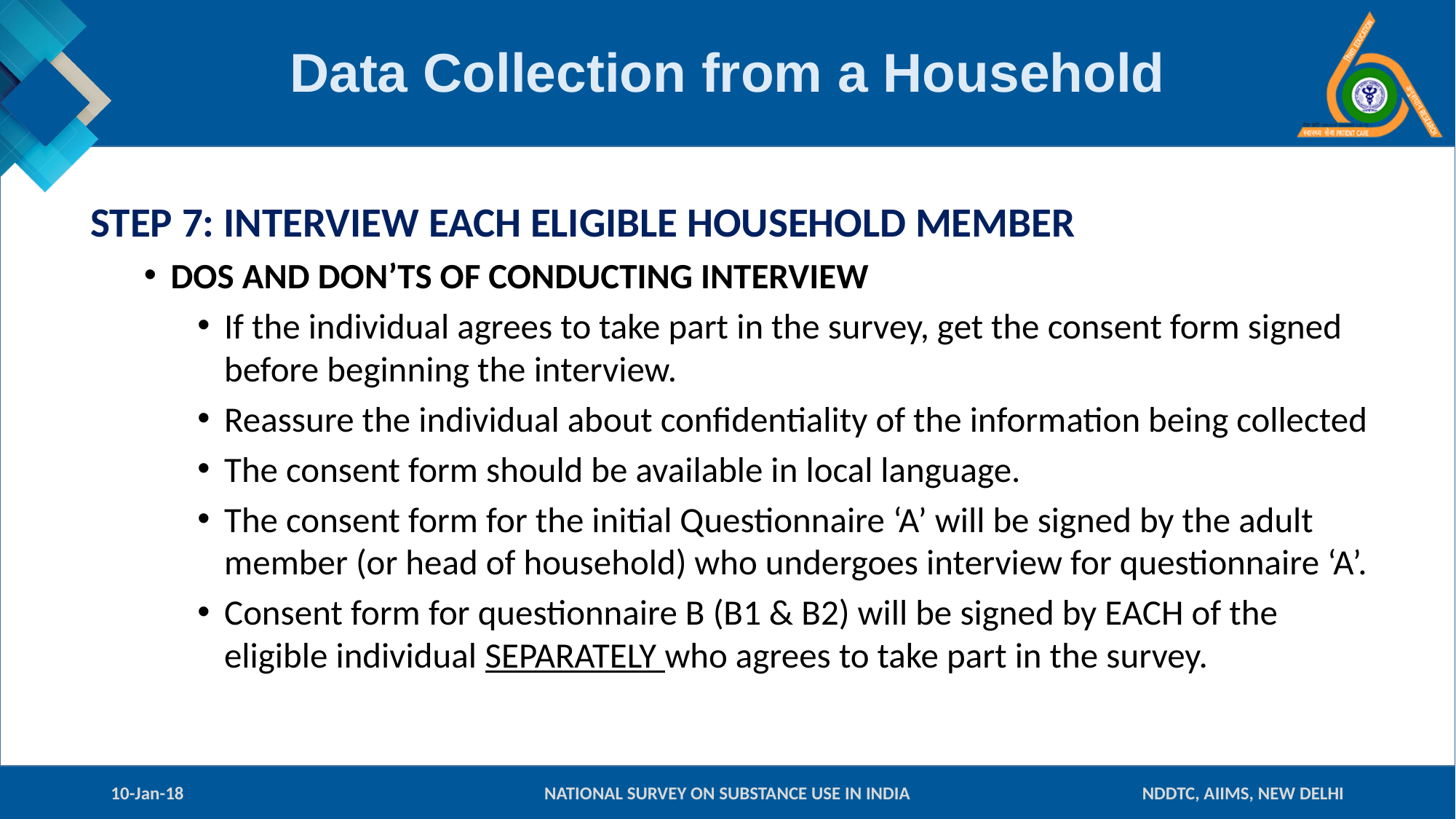

# Data Collection from a Household
STEP 7: INTERVIEW EACH ELIGIBLE HOUSEHOLD MEMBER
DOS AND DON’TS OF CONDUCTING INTERVIEW
If the individual agrees to take part in the survey, get the consent form signed before beginning the interview.
Reassure the individual about confidentiality of the information being collected
The consent form should be available in local language.
The consent form for the initial Questionnaire ‘A’ will be signed by the adult member (or head of household) who undergoes interview for questionnaire ‘A’.
Consent form for questionnaire B (B1 & B2) will be signed by EACH of the eligible individual SEPARATELY who agrees to take part in the survey.
10-Jan-18
NATIONAL SURVEY ON SUBSTANCE USE IN INDIA
NDDTC, AIIMS, NEW DELHI